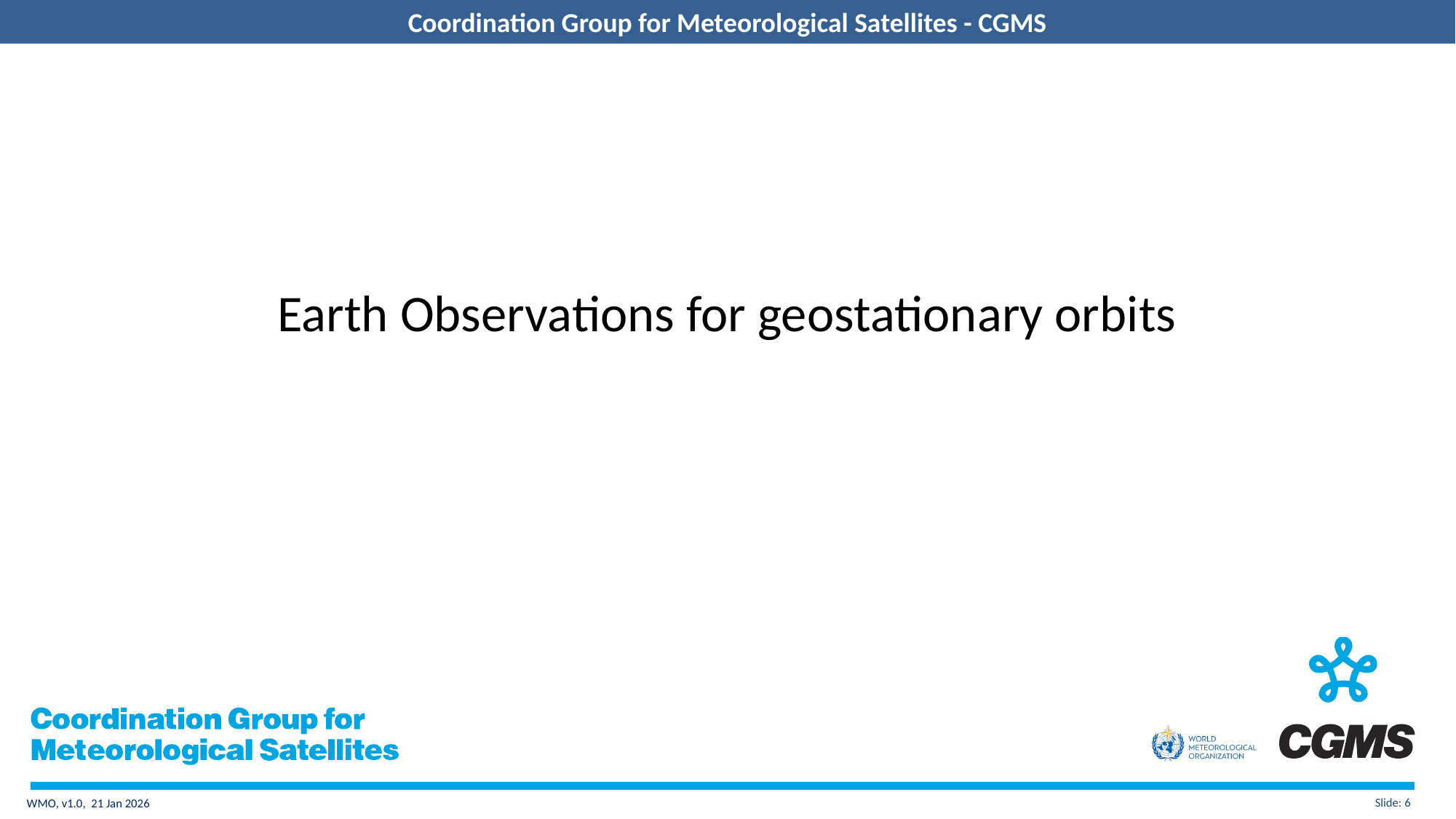

# Earth Observations for geostationary orbits
Slide: 6